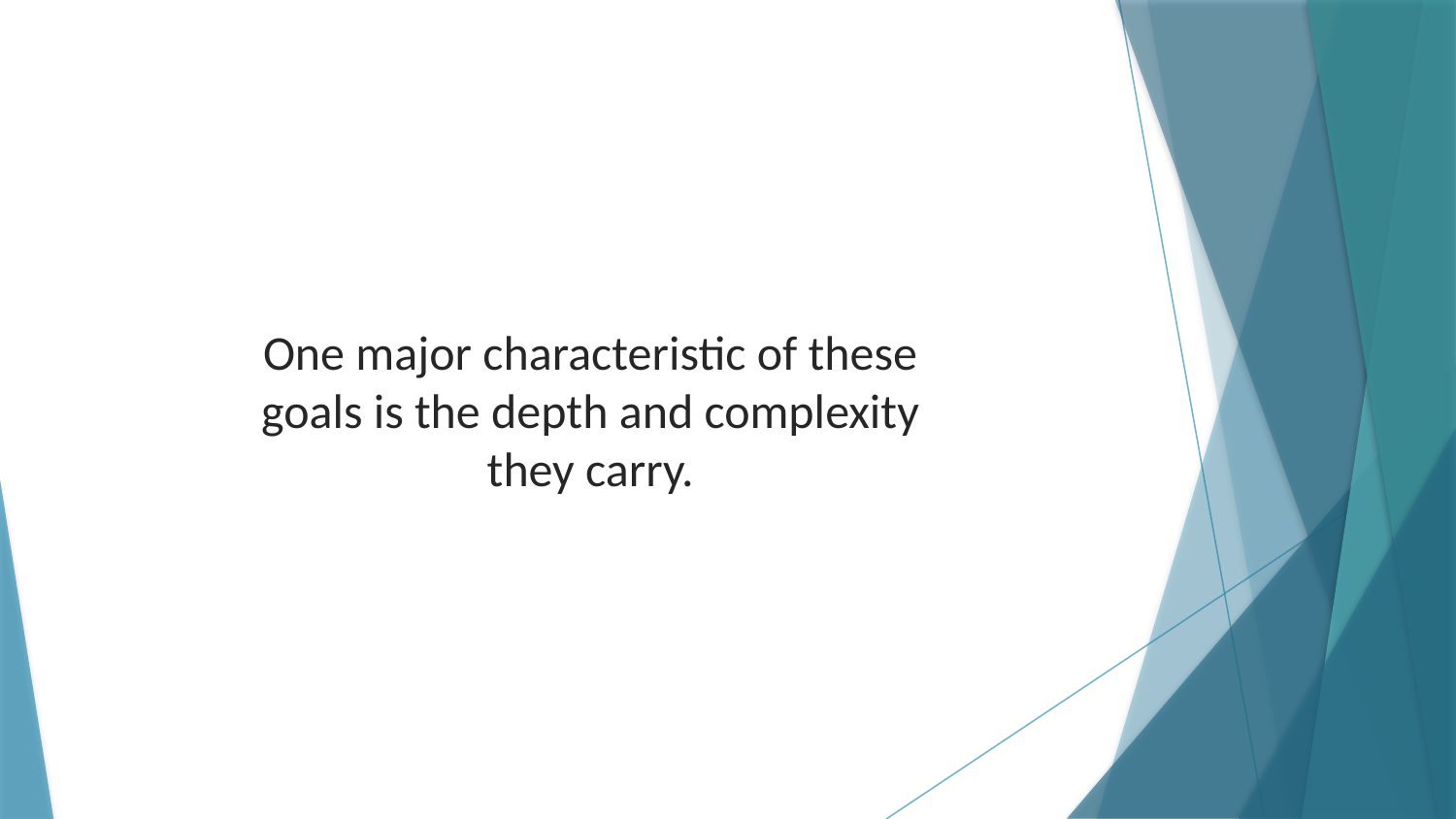

One major characteristic of these goals is the depth and complexity they carry.